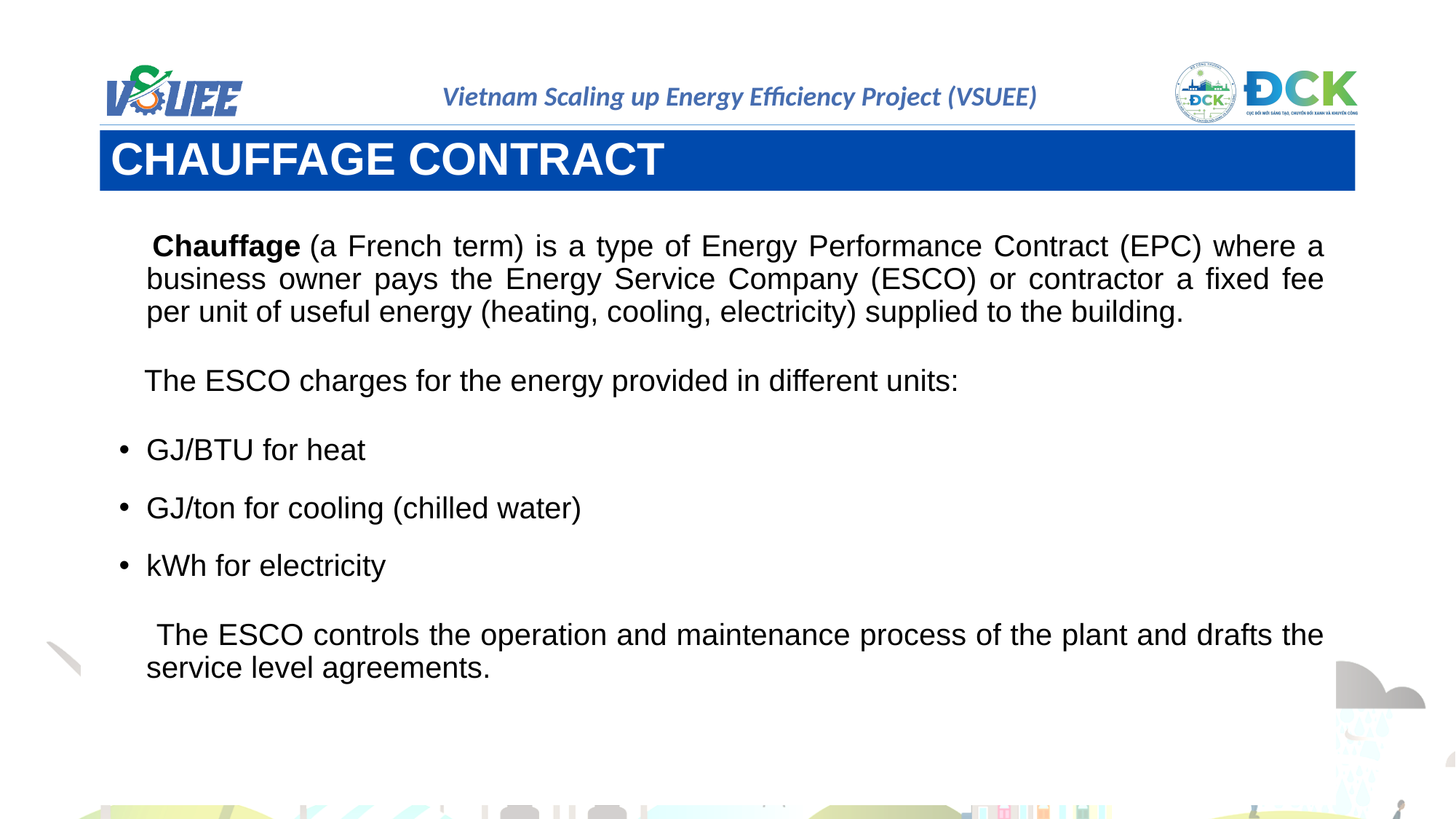

CHAUFFAGE CONTRACT
   Chauffage (a French term) is a type of Energy Performance Contract (EPC) where a business owner pays the Energy Service Company (ESCO) or contractor a fixed fee per unit of useful energy (heating, cooling, electricity) supplied to the building.
   The ESCO charges for the energy provided in different units:
GJ/BTU for heat
GJ/ton for cooling (chilled water)
kWh for electricity
    The ESCO controls the operation and maintenance process of the plant and drafts the service level agreements.